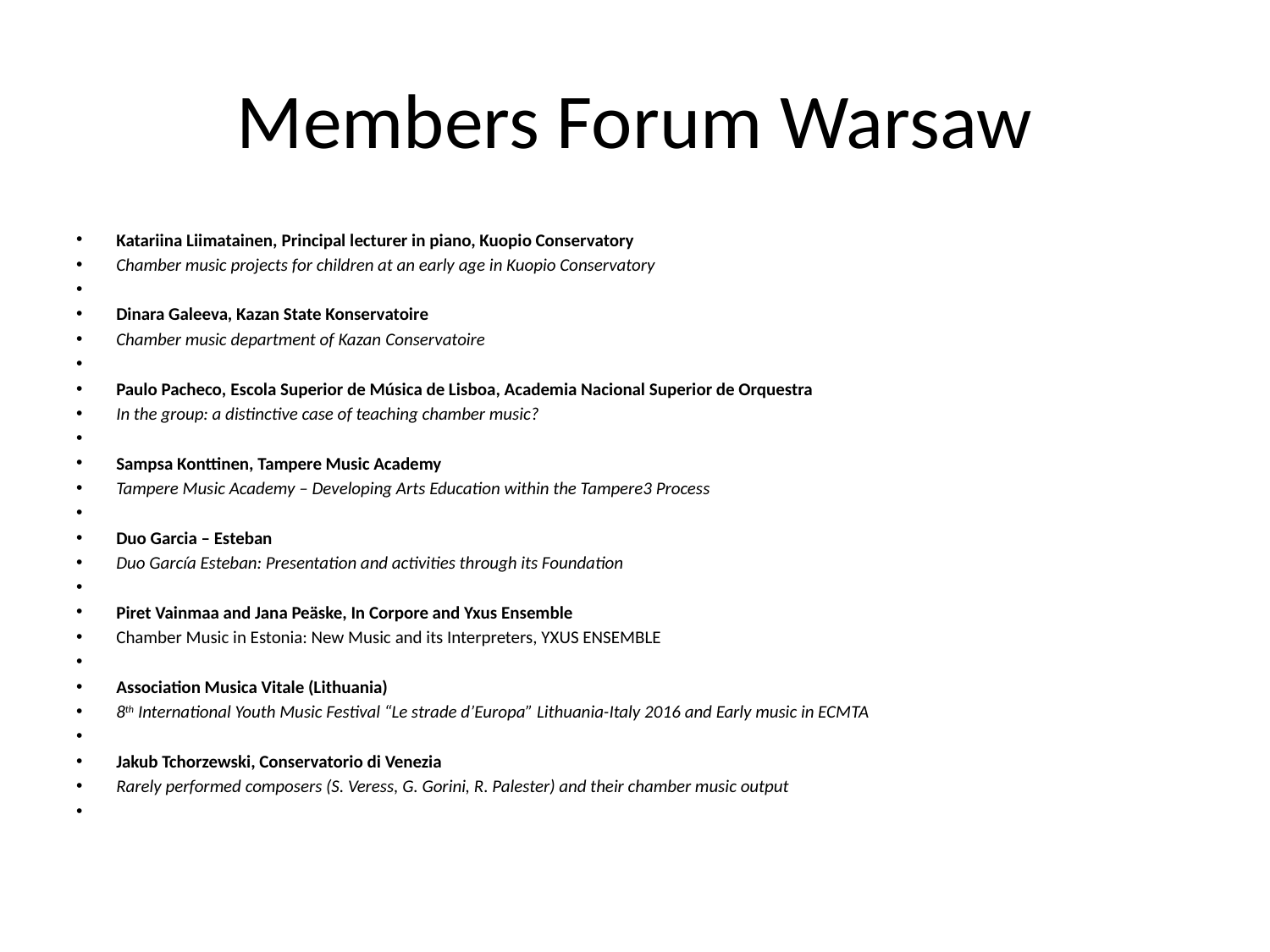

# Members Forum Warsaw
Katariina Liimatainen, Principal lecturer in piano, Kuopio Conservatory
Chamber music projects for children at an early age in Kuopio Conservatory

Dinara Galeeva, Kazan State Konservatoire
Chamber music department of Kazan Conservatoire

Paulo Pacheco, Escola Superior de Música de Lisboa, Academia Nacional Superior de Orquestra
In the group: a distinctive case of teaching chamber music?

Sampsa Konttinen, Tampere Music Academy
Tampere Music Academy – Developing Arts Education within the Tampere3 Process

Duo Garcia – Esteban
Duo García Esteban: Presentation and activities through its Foundation

Piret Vainmaa and Jana Peäske, In Corpore and Yxus Ensemble
Chamber Music in Estonia: New Music and its Interpreters, YXUS ENSEMBLE

Association Musica Vitale (Lithuania)
8th International Youth Music Festival “Le strade d’Europa” Lithuania-Italy 2016 and Early music in ECMTA

Jakub Tchorzewski, Conservatorio di Venezia
Rarely performed composers (S. Veress, G. Gorini, R. Palester) and their chamber music output